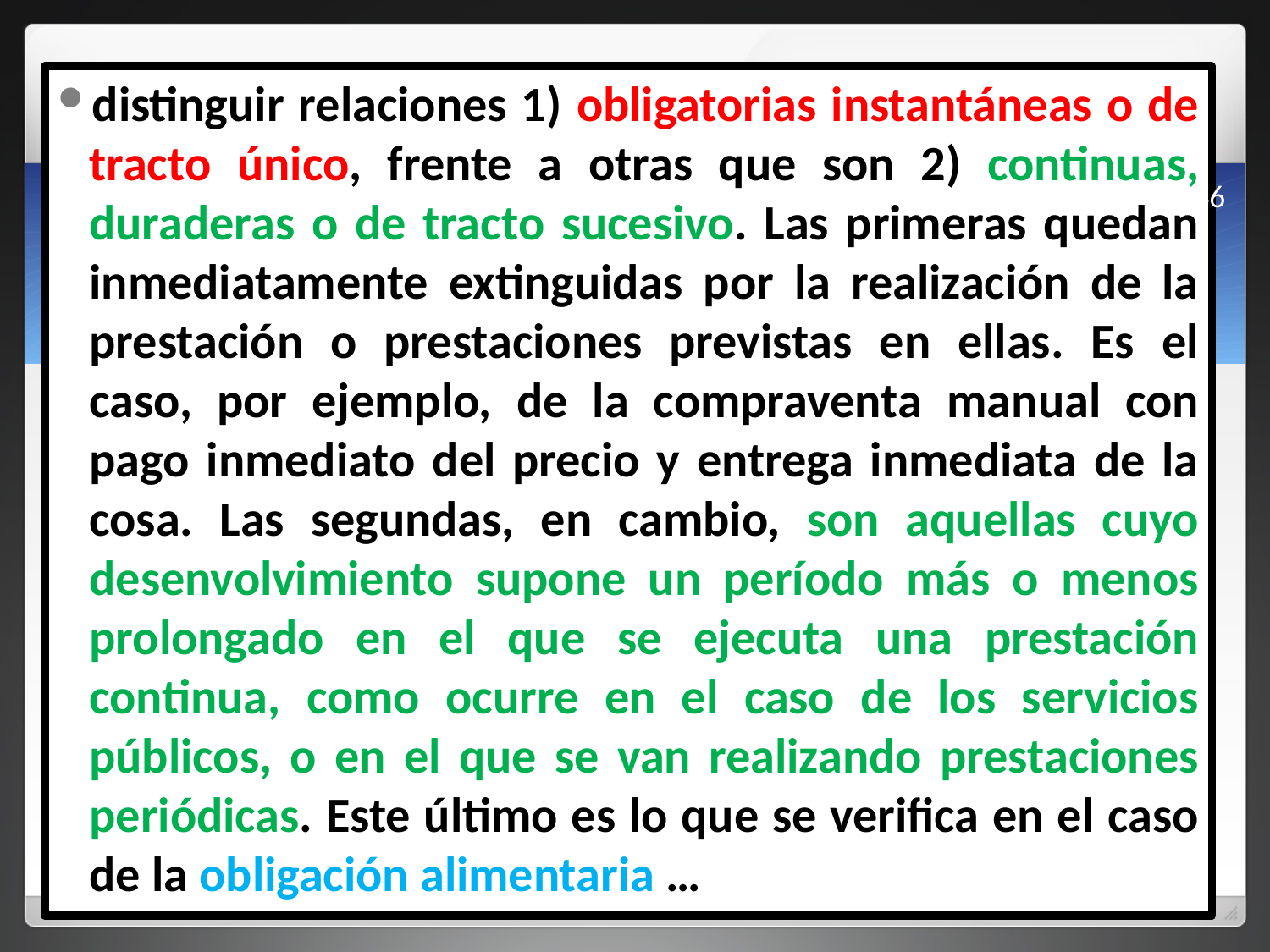

distinguir relaciones 1) obligatorias instantáneas o de tracto único, frente a otras que son 2) continuas, duraderas o de tracto sucesivo. Las primeras quedan inmediatamente extinguidas por la realización de la prestación o prestaciones previstas en ellas. Es el caso, por ejemplo, de la compraventa manual con pago inmediato del precio y entrega inmediata de la cosa. Las segundas, en cambio, son aquellas cuyo desenvolvimiento supone un período más o menos prolongado en el que se ejecuta una prestación continua, como ocurre en el caso de los servicios públicos, o en el que se van realizando prestaciones periódicas. Este último es lo que se verifica en el caso de la obligación alimentaria …
146